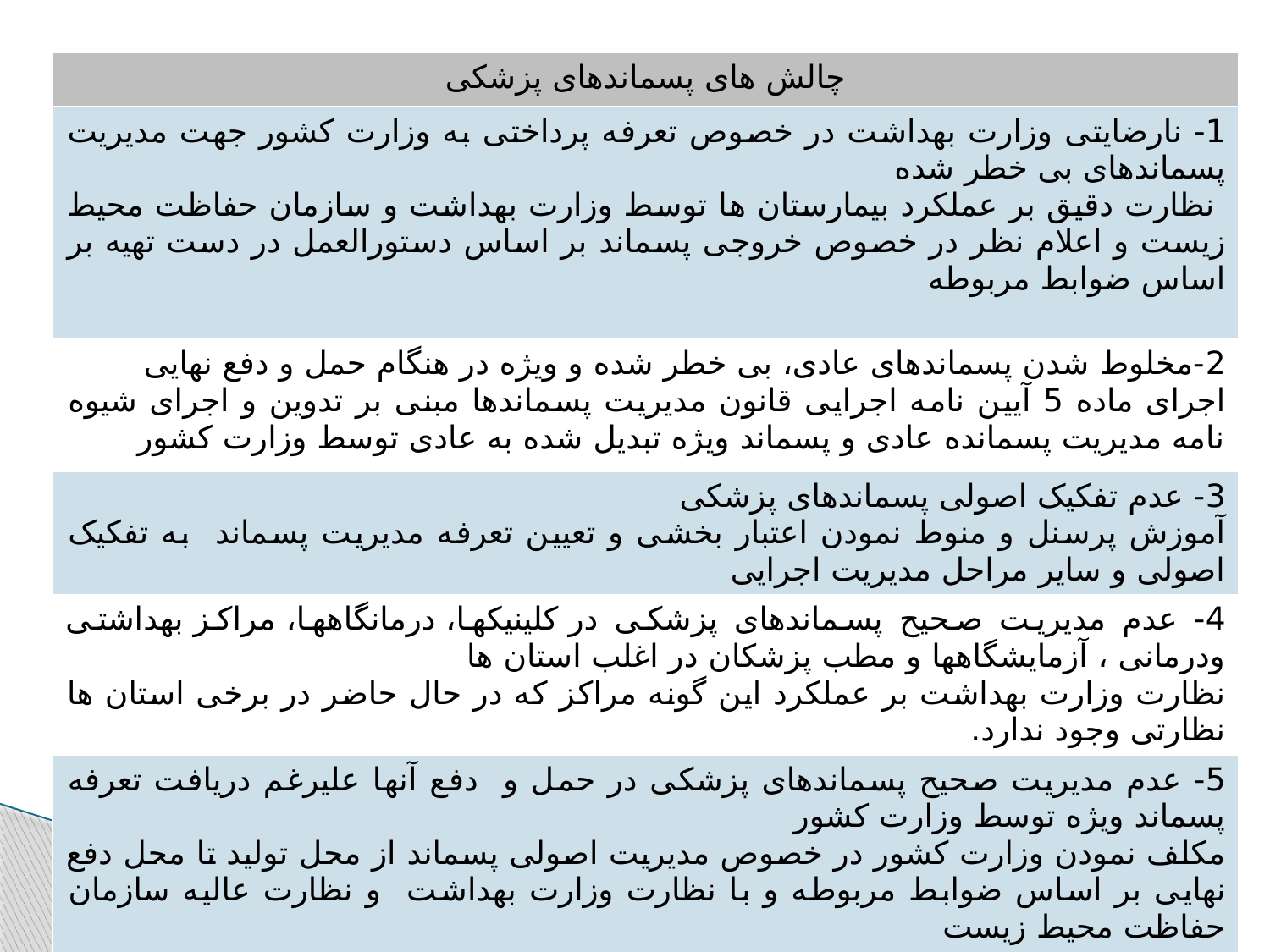

| چالش های پسماندهای پزشکی |
| --- |
| 1- نارضایتی وزارت بهداشت در خصوص تعرفه پرداختی به وزارت کشور جهت مدیریت پسماندهای بی خطر شده نظارت دقیق بر عملکرد بیمارستان ها توسط وزارت بهداشت و سازمان حفاظت محیط زیست و اعلام نظر در خصوص خروجی پسماند بر اساس دستورالعمل در دست تهیه بر اساس ضوابط مربوطه |
| 2-مخلوط شدن پسماندهای عادی، بی خطر شده و ویژه در هنگام حمل و دفع نهایی اجرای ماده 5 آیین نامه اجرایی قانون مدیریت پسماندها مبنی بر تدوین و اجرای شیوه نامه مدیریت پسمانده عادی و پسماند ویژه تبدیل شده به عادی توسط وزارت کشور |
| 3- عدم تفکیک اصولی پسماندهای پزشکی آموزش پرسنل و منوط نمودن اعتبار بخشی و تعیین تعرفه مدیریت پسماند به تفکیک اصولی و سایر مراحل مدیریت اجرایی |
| 4- عدم مدیریت صحیح پسماندهای پزشکی در کلینیکها، درمانگاهها، مراکز بهداشتی ودرمانی ، آزمایشگاهها و مطب پزشکان در اغلب استان ها نظارت وزارت بهداشت بر عملکرد این گونه مراکز که در حال حاضر در برخی استان ها نظارتی وجود ندارد. |
| 5- عدم مدیریت صحیح پسماندهای پزشکی در حمل و دفع آنها علیرغم دریافت تعرفه پسماند ویژه توسط وزارت کشور مکلف نمودن وزارت کشور در خصوص مدیریت اصولی پسماند از محل تولید تا محل دفع نهایی بر اساس ضوابط مربوطه و با نظارت وزارت بهداشت و نظارت عالیه سازمان حفاظت محیط زیست |